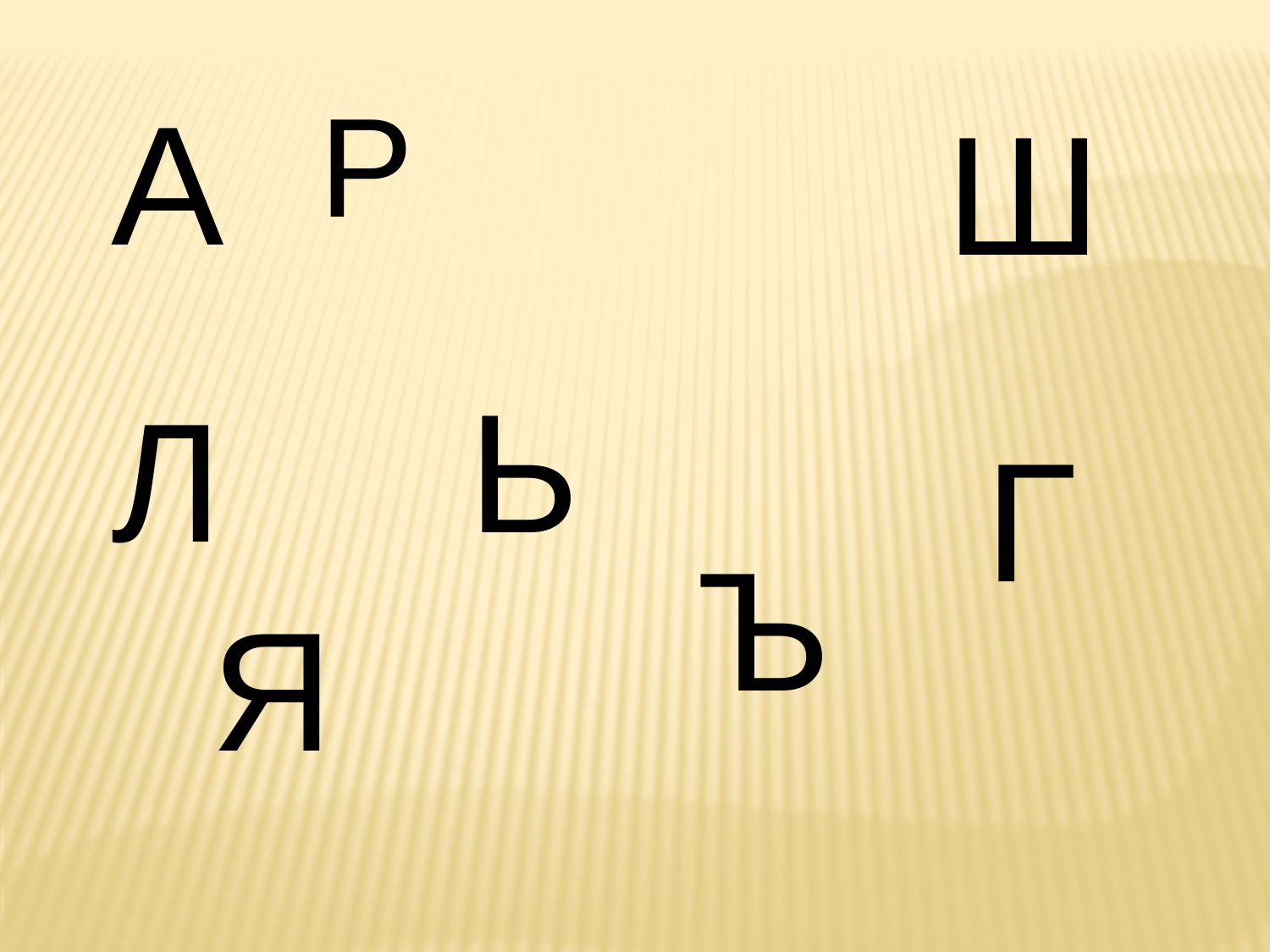

А
Р
Ш
Ь
Л
Г
Ъ
Я